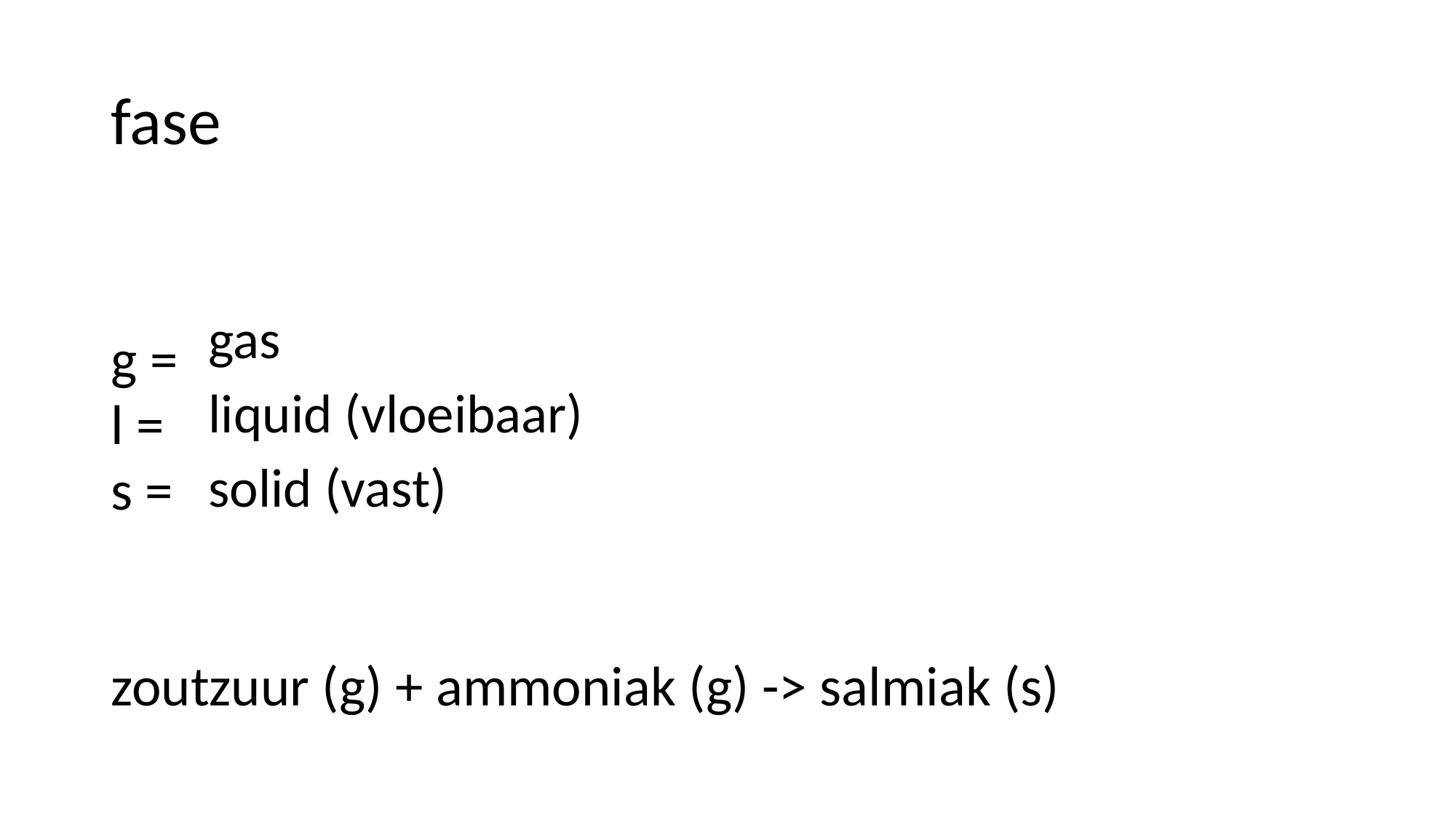

# fase

g =
l =
s =

zoutzuur (g) + ammoniak (g) -> salmiak (s)

gas
liquid (vloeibaar)
solid (vast)